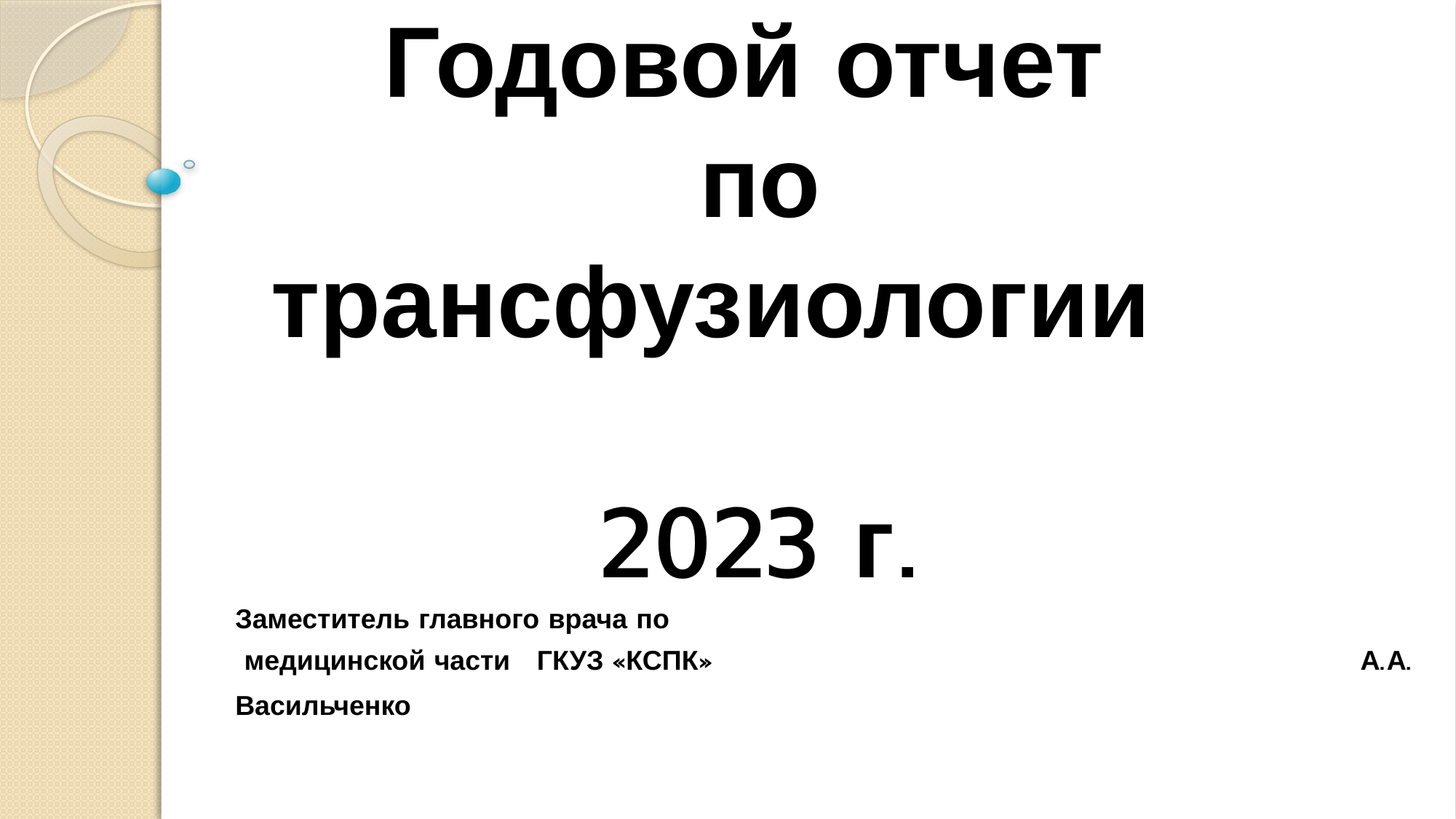

# Годовой отчет по трансфузиологии 2023 г.
Заместитель главного врача по
 медицинской части   ГКУЗ «КСПК»  	                                                                 А.А. Васильченко